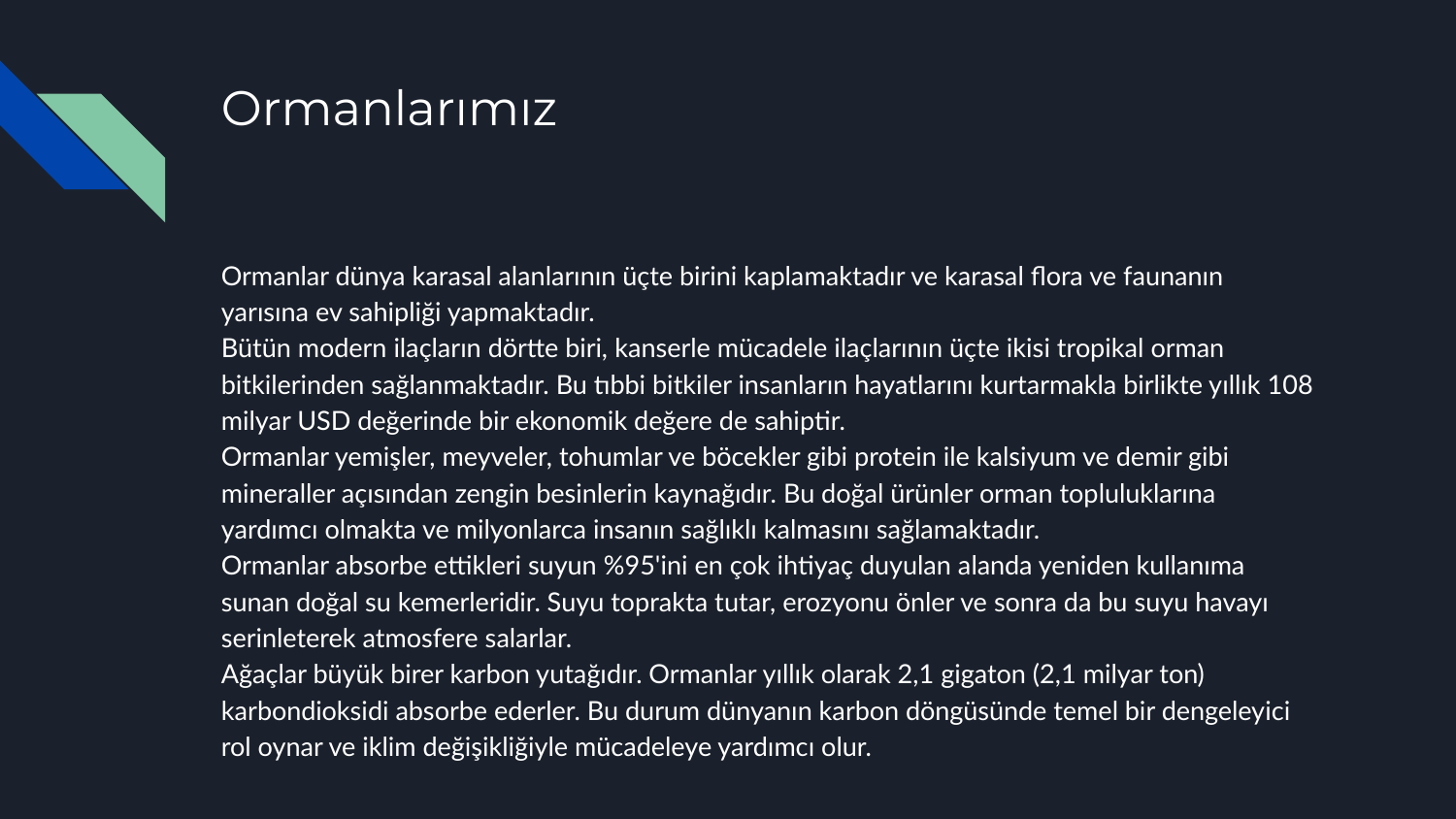

# Ormanlarımız
Ormanlar dünya karasal alanlarının üçte birini kaplamaktadır ve karasal flora ve faunanın yarısına ev sahipliği yapmaktadır.
Bütün modern ilaçların dörtte biri, kanserle mücadele ilaçlarının üçte ikisi tropikal orman bitkilerinden sağlanmaktadır. Bu tıbbi bitkiler insanların hayatlarını kurtarmakla birlikte yıllık 108 milyar USD değerinde bir ekonomik değere de sahiptir.
Ormanlar yemişler, meyveler, tohumlar ve böcekler gibi protein ile kalsiyum ve demir gibi mineraller açısından zengin besinlerin kaynağıdır. Bu doğal ürünler orman topluluklarına yardımcı olmakta ve milyonlarca insanın sağlıklı kalmasını sağlamaktadır.
Ormanlar absorbe ettikleri suyun %95'ini en çok ihtiyaç duyulan alanda yeniden kullanıma sunan doğal su kemerleridir. Suyu toprakta tutar, erozyonu önler ve sonra da bu suyu havayı serinleterek atmosfere salarlar.
Ağaçlar büyük birer karbon yutağıdır. Ormanlar yıllık olarak 2,1 gigaton (2,1 milyar ton) karbondioksidi absorbe ederler. Bu durum dünyanın karbon döngüsünde temel bir dengeleyici rol oynar ve iklim değişikliğiyle mücadeleye yardımcı olur.